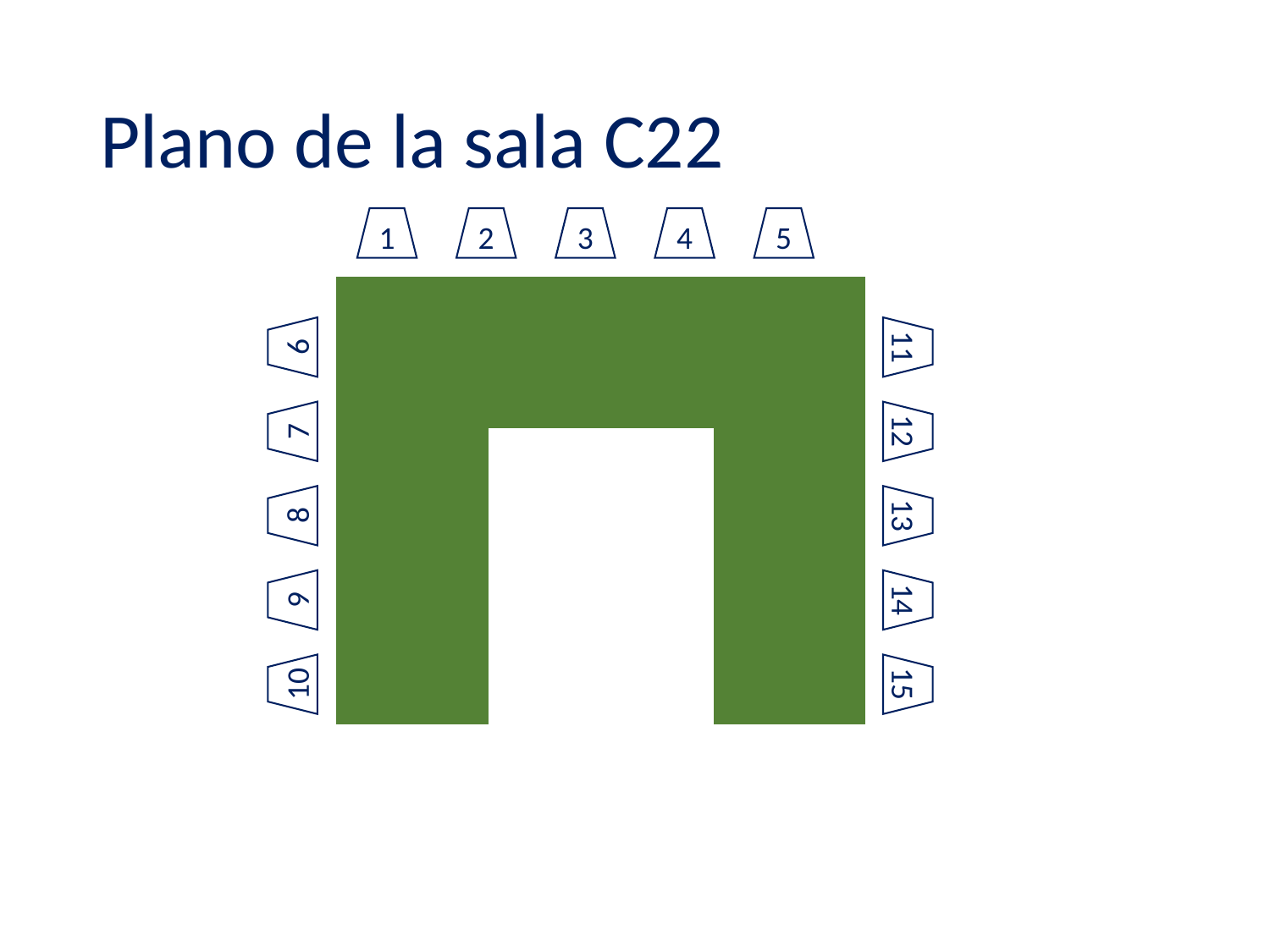

# Plano de la sala C22
1
2
3
4
5

6
11
7
12
8
13
9
14
10
15